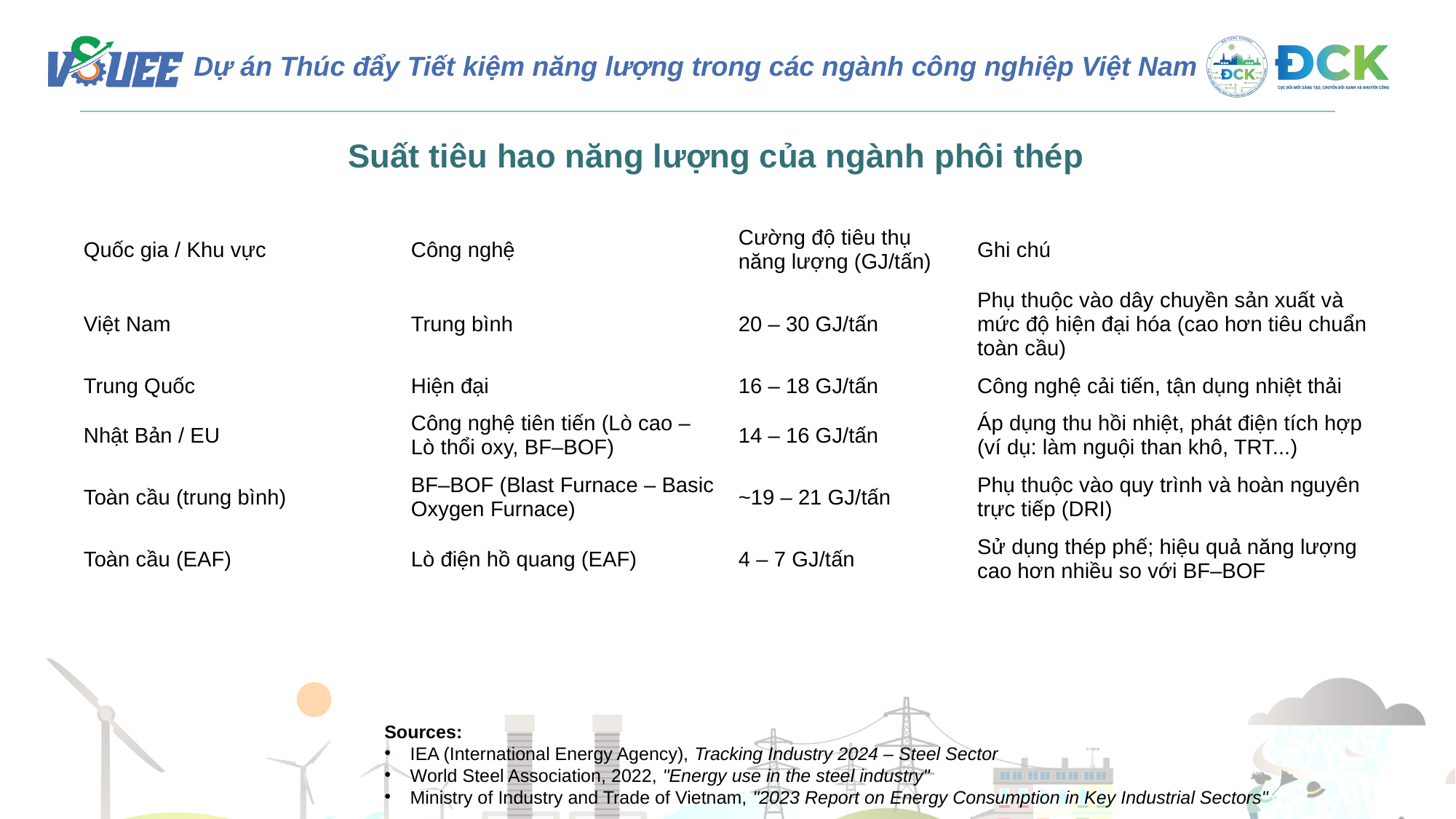

Suất tiêu hao năng lượng của ngành phôi thép
| Quốc gia / Khu vực | Công nghệ | Cường độ tiêu thụ năng lượng (GJ/tấn) | Ghi chú |
| --- | --- | --- | --- |
| Việt Nam | Trung bình | 20 – 30 GJ/tấn | Phụ thuộc vào dây chuyền sản xuất và mức độ hiện đại hóa (cao hơn tiêu chuẩn toàn cầu) |
| Trung Quốc | Hiện đại | 16 – 18 GJ/tấn | Công nghệ cải tiến, tận dụng nhiệt thải |
| Nhật Bản / EU | Công nghệ tiên tiến (Lò cao – Lò thổi oxy, BF–BOF) | 14 – 16 GJ/tấn | Áp dụng thu hồi nhiệt, phát điện tích hợp (ví dụ: làm nguội than khô, TRT...) |
| Toàn cầu (trung bình) | BF–BOF (Blast Furnace – Basic Oxygen Furnace) | ~19 – 21 GJ/tấn | Phụ thuộc vào quy trình và hoàn nguyên trực tiếp (DRI) |
| Toàn cầu (EAF) | Lò điện hồ quang (EAF) | 4 – 7 GJ/tấn | Sử dụng thép phế; hiệu quả năng lượng cao hơn nhiều so với BF–BOF |
Sources:
IEA (International Energy Agency), Tracking Industry 2024 – Steel Sector
World Steel Association, 2022, "Energy use in the steel industry"
Ministry of Industry and Trade of Vietnam, "2023 Report on Energy Consumption in Key Industrial Sectors"